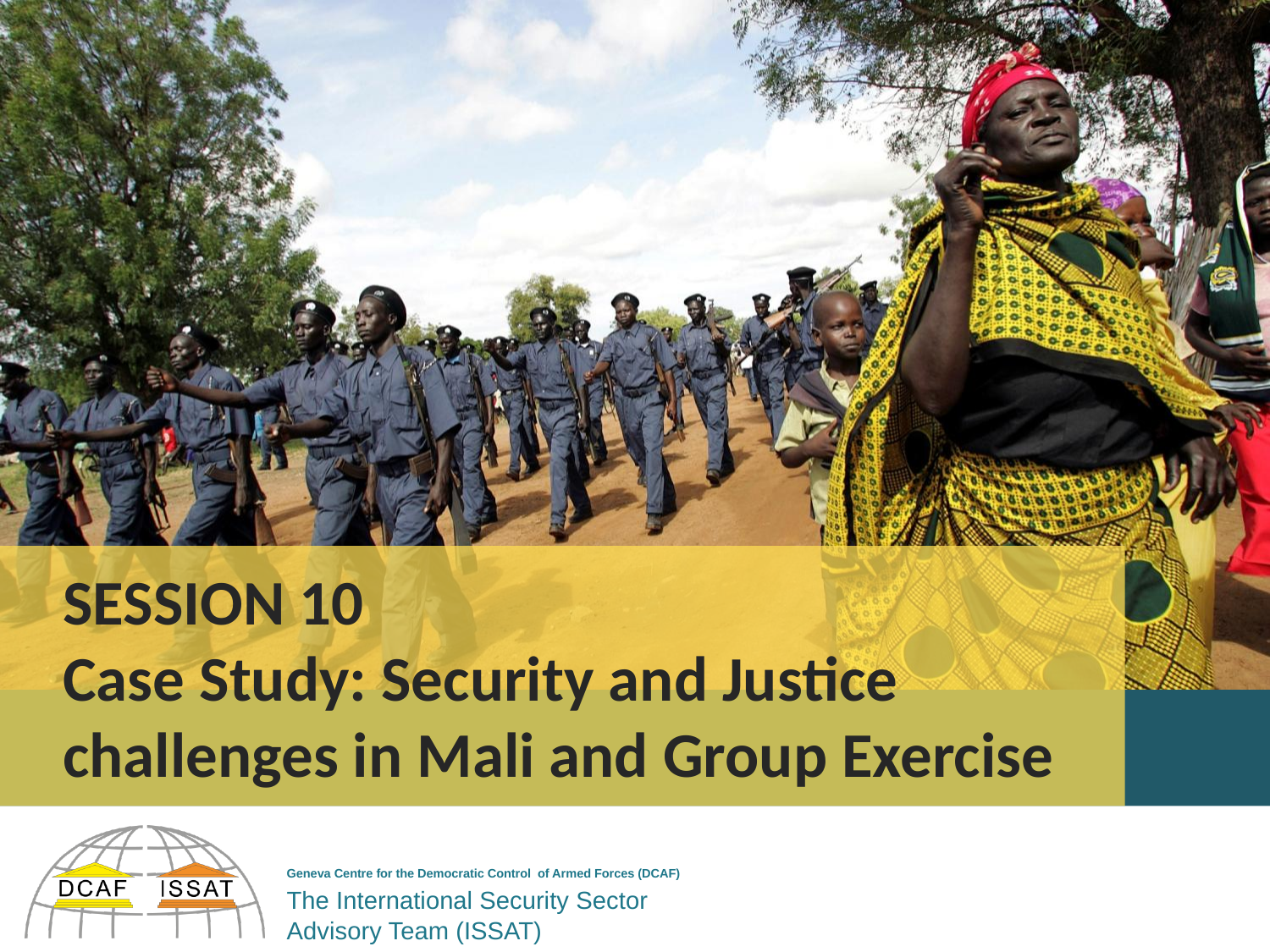

# SESSION 10 Case Study: Security and Justice challenges in Mali and Group Exercise